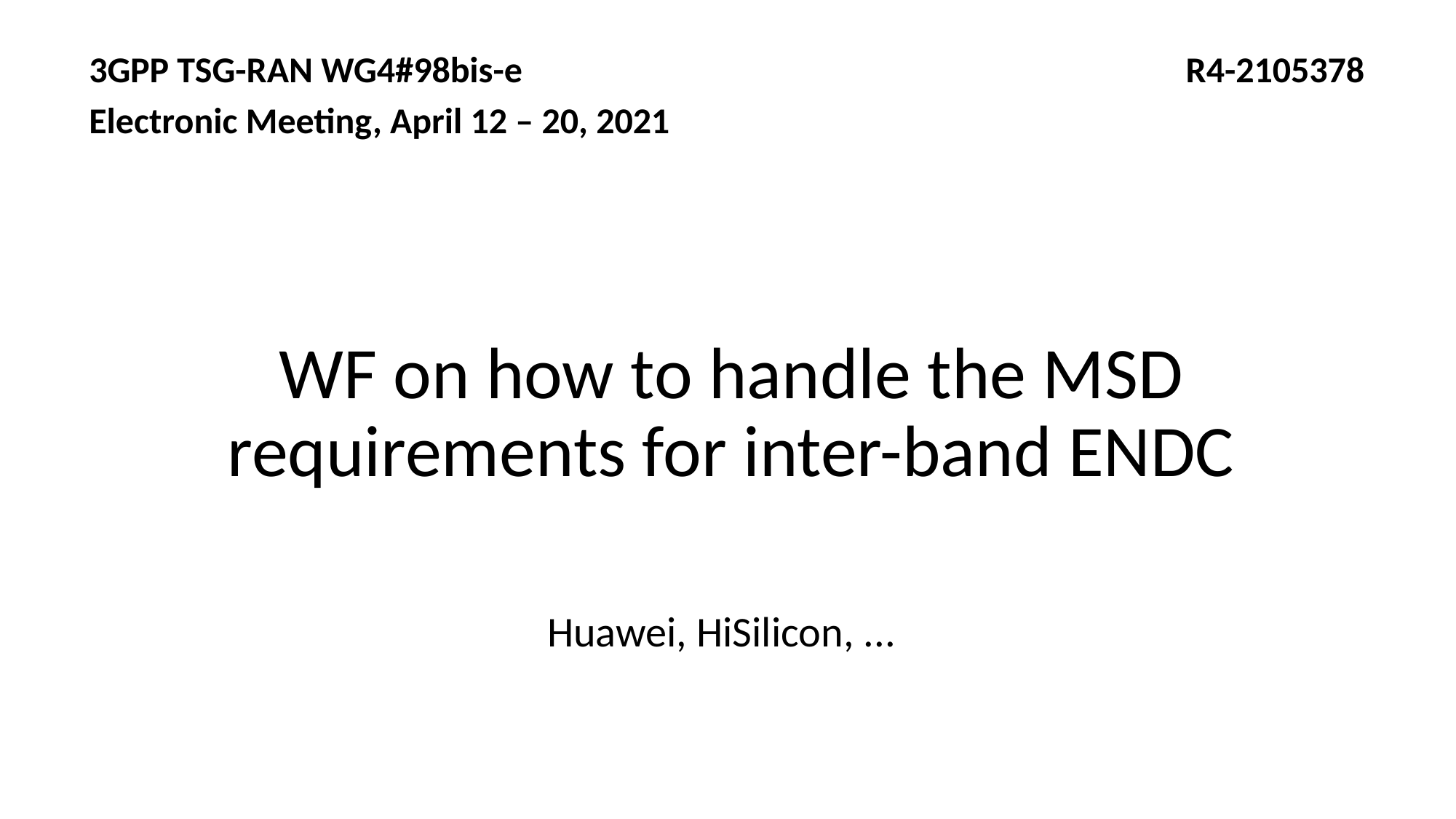

3GPP TSG-RAN WG4#98bis-e                                                                                 R4-2105378
Electronic Meeting, April 12 – 20, 2021
# WF on how to handle the MSD requirements for inter-band ENDC
Huawei, HiSilicon, ...